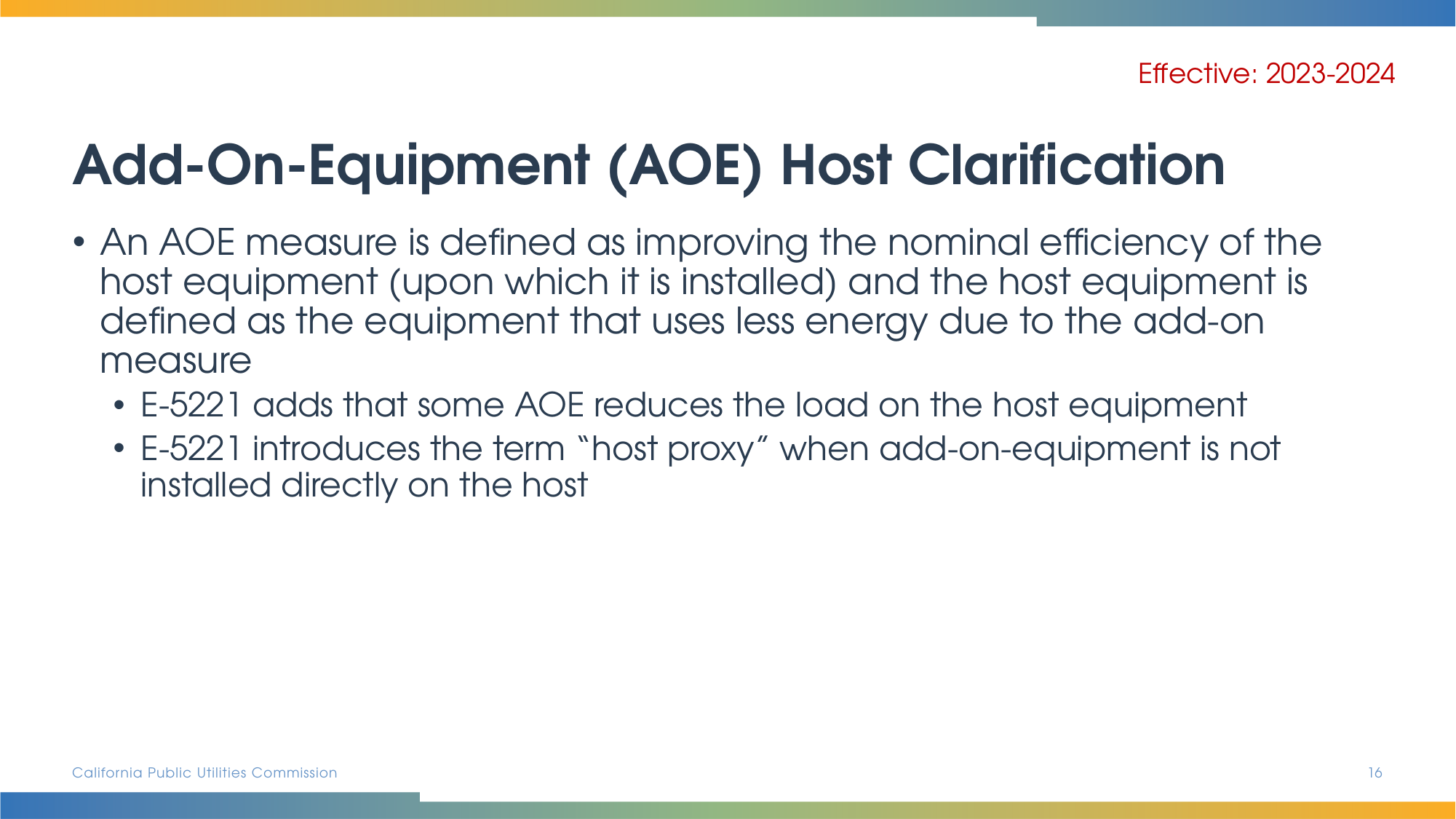

# Add-On-Equipment (AOE) Host Clarification
Effective: 2023-2024
An AOE measure is defined as improving the nominal efficiency of the host equipment (upon which it is installed) and the host equipment is defined as the equipment that uses less energy due to the add-on measure
E-5221 adds that some AOE reduces the load on the host equipment
E-5221 introduces the term “host proxy” when add-on-equipment is not installed directly on the host
16